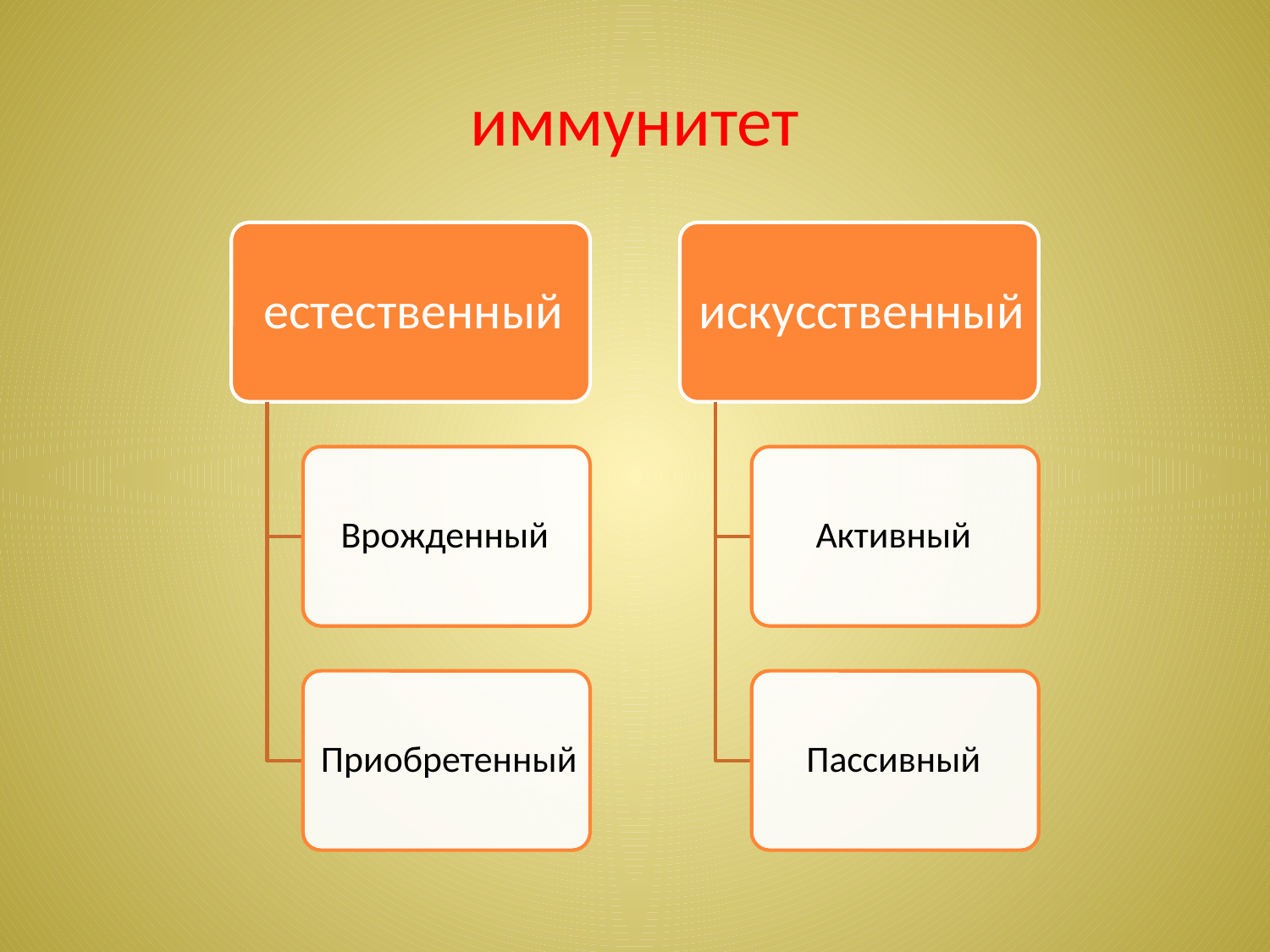

# иммунитет
естественный
Врожденный
Приобретенный
искусственный
Активный
Пассивный